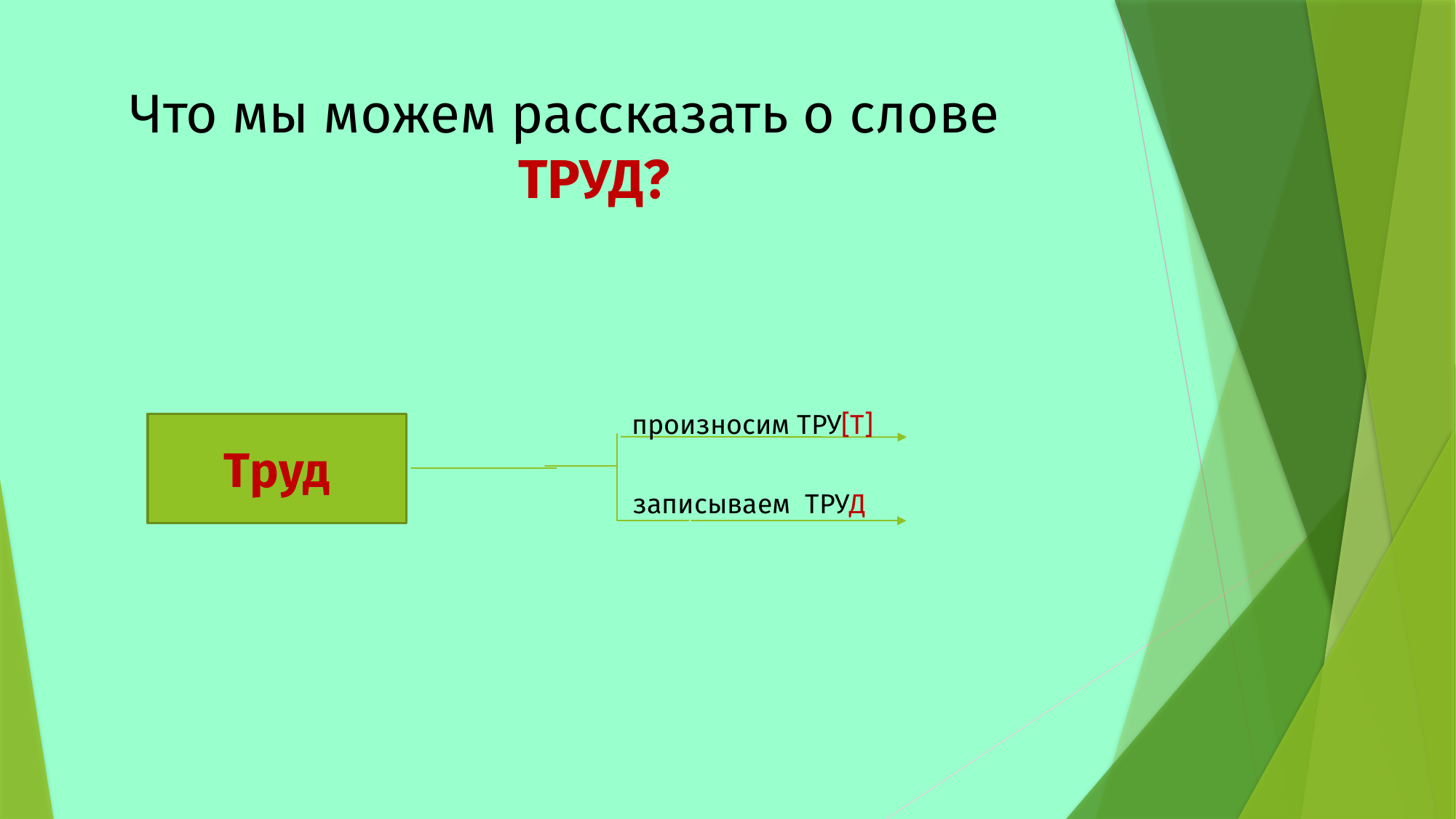

# Что мы можем рассказать о слове     ТРУД?

произносим ТРУ[Т]
Труд
записываем  ТРУД